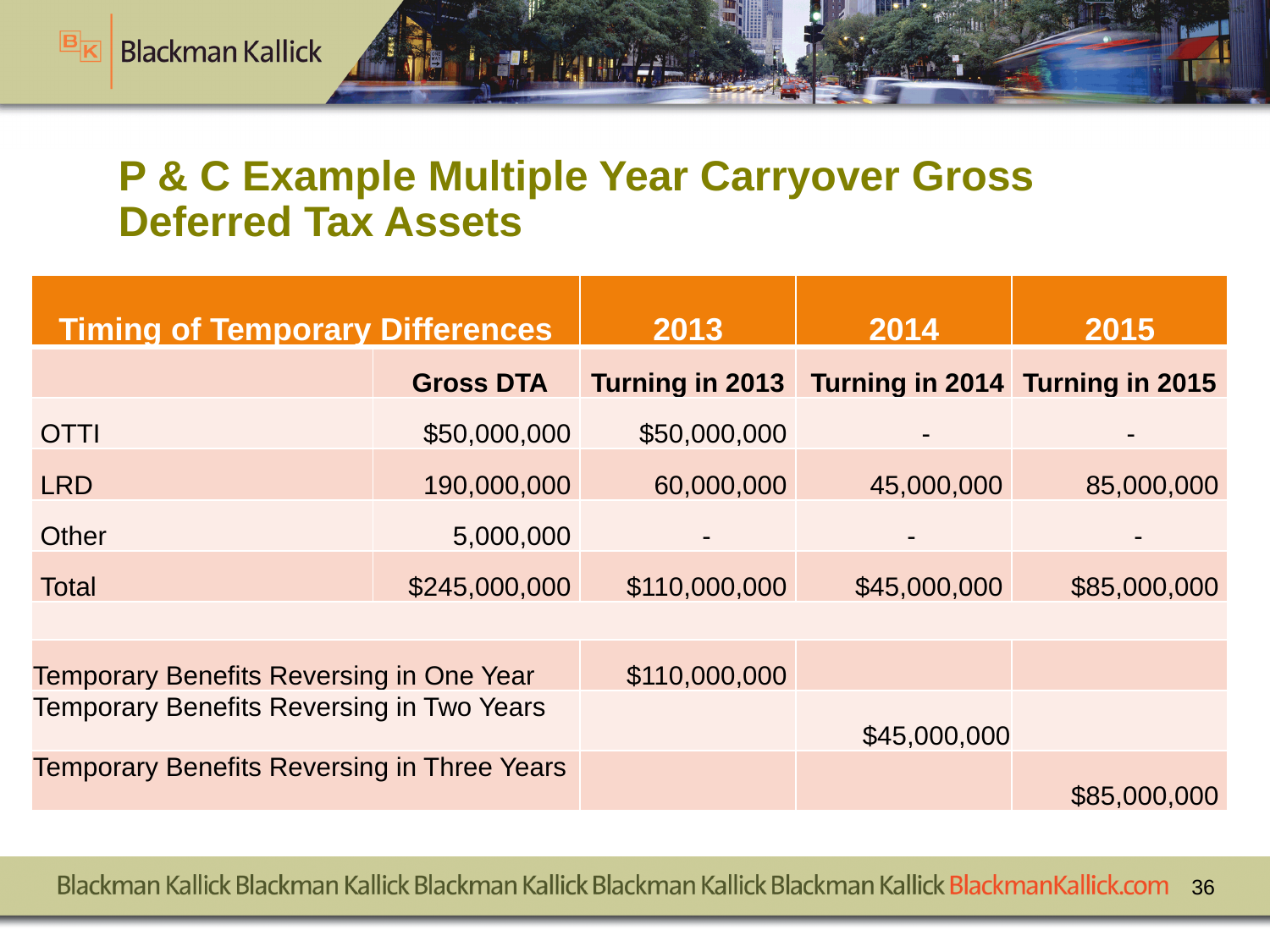

# P & C Example Multiple Year Carryover Gross Deferred Tax Assets
| Timing of Temporary Differences |  | 2013 | 2014 | 2015 |
| --- | --- | --- | --- | --- |
|  | Gross DTA | Turning in 2013 | Turning in 2014 | Turning in 2015 |
| OTTI | $50,000,000 | $50,000,000 | - | - |
| LRD | 190,000,000 | 60,000,000 | 45,000,000 | 85,000,000 |
| Other | 5,000,000 | - | - | - |
| Total | $245,000,000 | $110,000,000 | $45,000,000 | $85,000,000 |
|  |  |  |  |  |
| Temporary Benefits Reversing in One Year |  | $110,000,000 |  |  |
| Temporary Benefits Reversing in Two Years |  |  | $45,000,000 |  |
| Temporary Benefits Reversing in Three Years |  |  |  | $85,000,000 |